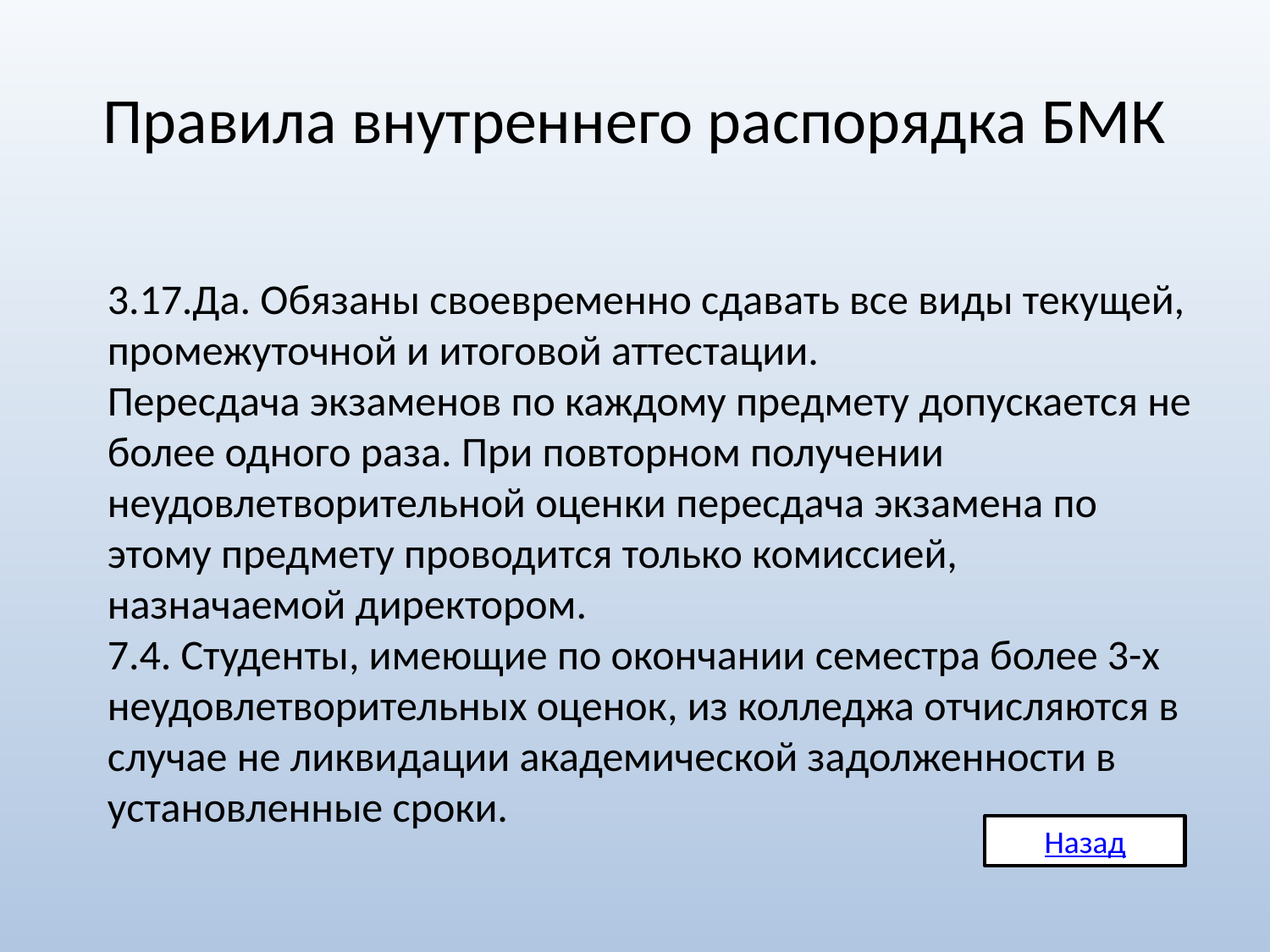

# Правила внутреннего распорядка БМК

3.17.Да. Обязаны своевременно сдавать все виды текущей, промежуточной и итоговой аттестации.
Пересдача экзаменов по каждому предмету допускается не более одного раза. При повторном получении неудовлетворительной оценки пересдача экзамена по этому предмету проводится только комиссией, назначаемой директором.
7.4. Студенты, имеющие по окончании семестра более 3-х неудовлетворительных оценок, из колледжа отчисляются в случае не ликвидации академической задолженности в установленные сроки.
Назад